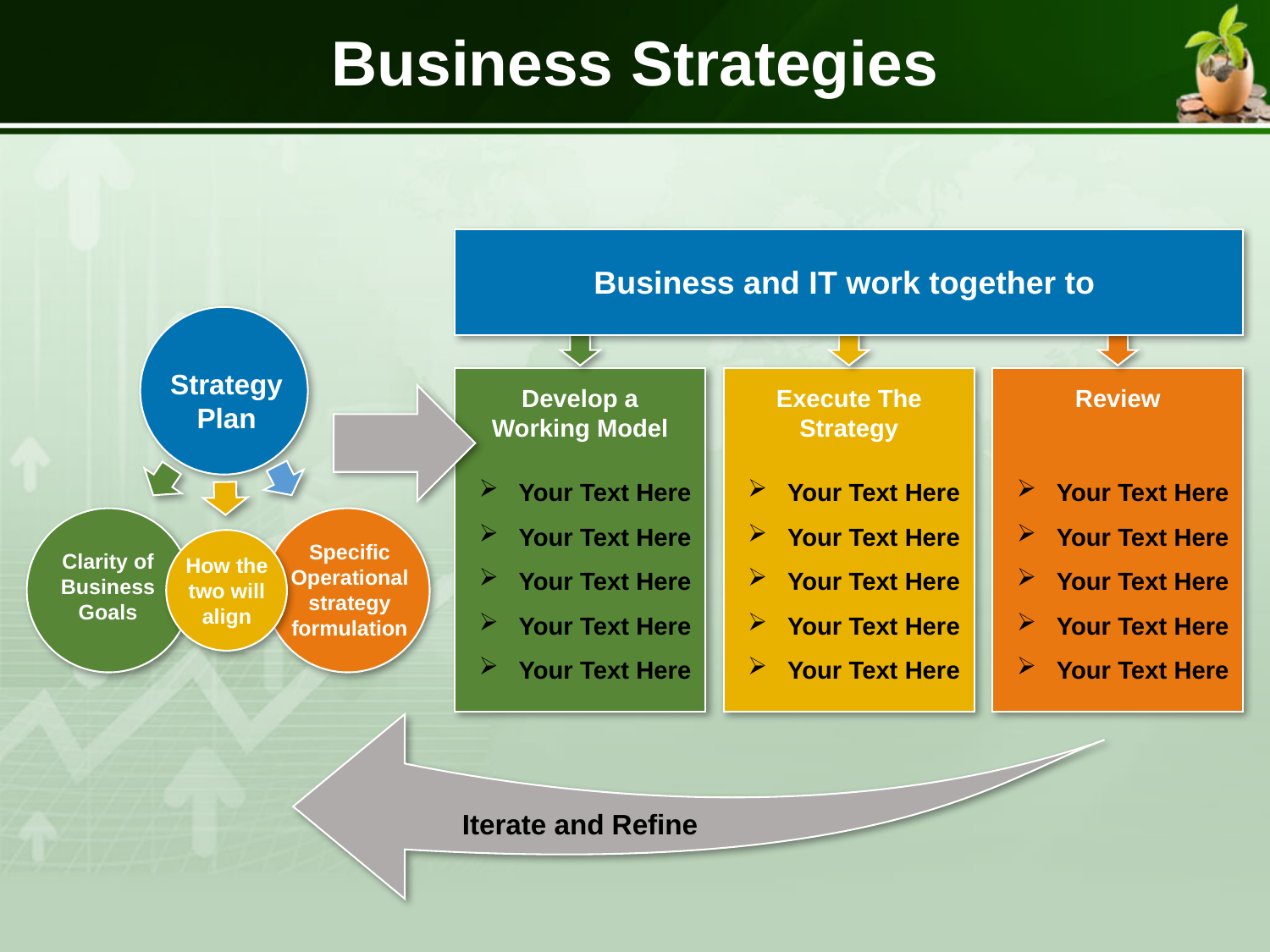

Business Strategies

Business and IT work together to
Strategy Plan
Specific Operational strategy formulation
Clarity of Business Goals
How the two will align
Develop a Working Model
Execute The Strategy
Review
Your Text Here
Your Text Here
Your Text Here
Your Text Here
Your Text Here
Your Text Here
Your Text Here
Your Text Here
Your Text Here
Your Text Here
Your Text Here
Your Text Here
Your Text Here
Your Text Here
Your Text Here
Iterate and Refine